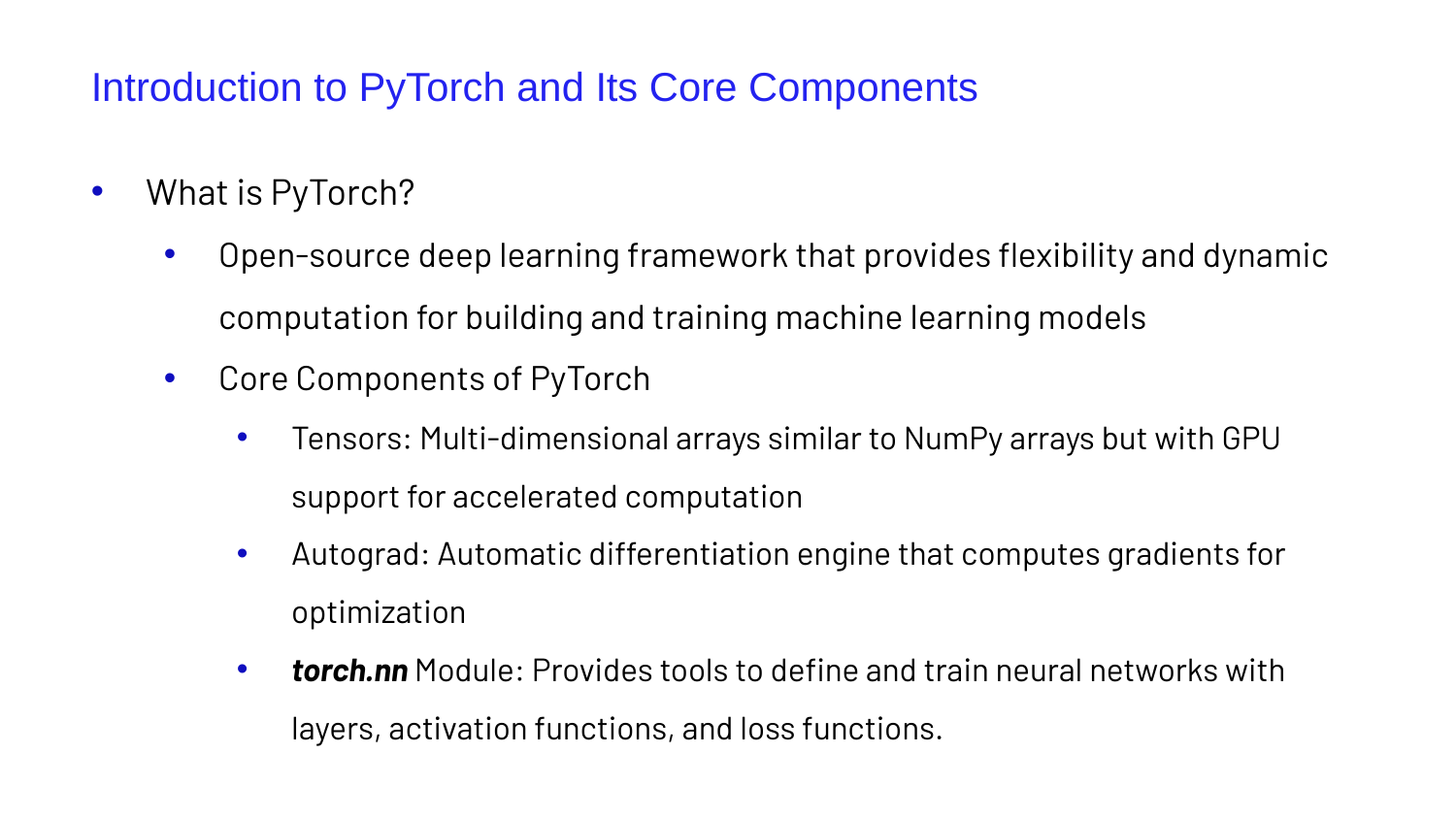

Introduction to PyTorch and Its Core Components
What is PyTorch?
Open-source deep learning framework that provides flexibility and dynamic computation for building and training machine learning models
Core Components of PyTorch
Tensors: Multi-dimensional arrays similar to NumPy arrays but with GPU support for accelerated computation
Autograd: Automatic differentiation engine that computes gradients for optimization
torch.nn Module: Provides tools to define and train neural networks with layers, activation functions, and loss functions.